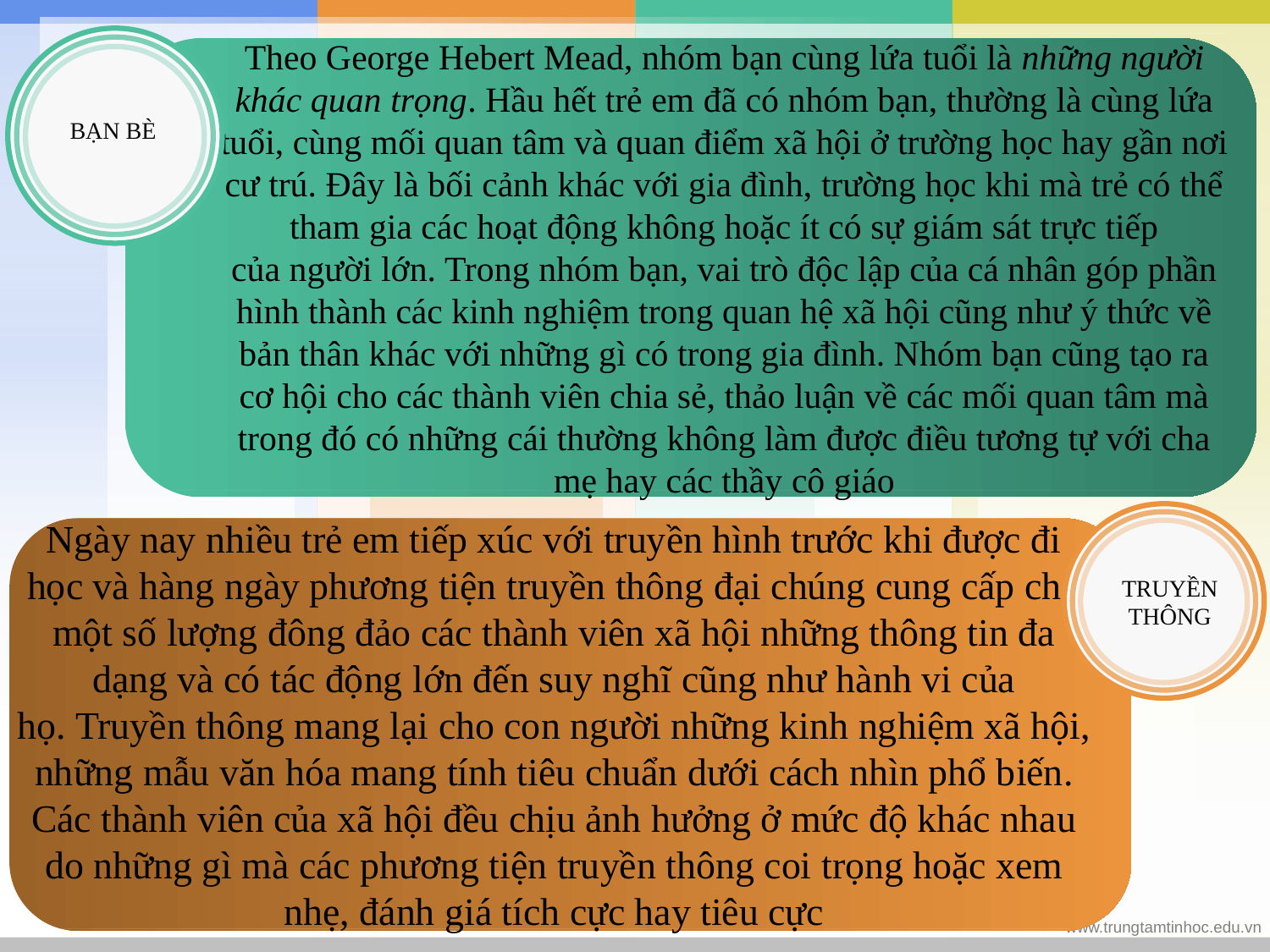

Theo George Hebert Mead, nhóm bạn cùng lứa tuổi là những người khác quan trọng. Hầu hết trẻ em đã có nhóm bạn, thường là cùng lứa tuổi, cùng mối quan tâm và quan điểm xã hội ở trường học hay gần nơi cư trú. Đây là bối cảnh khác với gia đình, trường học khi mà trẻ có thể tham gia các hoạt động không hoặc ít có sự giám sát trực tiếp của người lớn. Trong nhóm bạn, vai trò độc lập của cá nhân góp phần hình thành các kinh nghiệm trong quan hệ xã hội cũng như ý thức về bản thân khác với những gì có trong gia đình. Nhóm bạn cũng tạo ra cơ hội cho các thành viên chia sẻ, thảo luận về các mối quan tâm mà trong đó có những cái thường không làm được điều tương tự với cha mẹ hay các thầy cô giáo

BẠN BÈ

Ngày nay nhiều trẻ em tiếp xúc với truyền hình trước khi được đi học và hàng ngày phương tiện truyền thông đại chúng cung cấp cho
một số lượng đông đảo các thành viên xã hội những thông tin đa
dạng và có tác động lớn đến suy nghĩ cũng như hành vi của họ. Truyền thông mang lại cho con người những kinh nghiệm xã hội, những mẫu văn hóa mang tính tiêu chuẩn dưới cách nhìn phổ biến. Các thành viên của xã hội đều chịu ảnh hưởng ở mức độ khác nhau do những gì mà các phương tiện truyền thông coi trọng hoặc xem nhẹ, đánh giá tích cực hay tiêu cực

TRUYỀN THÔNG